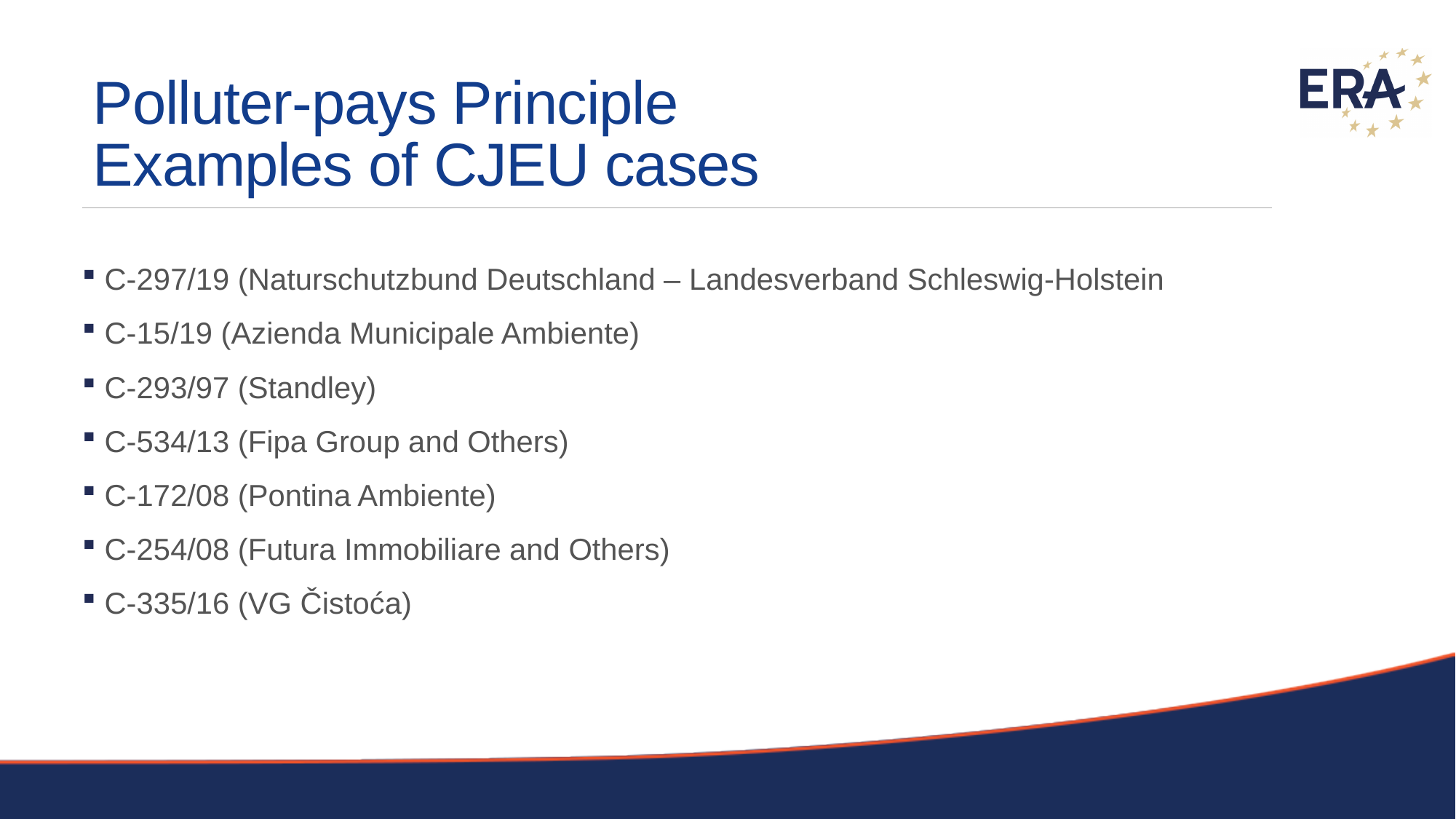

# Polluter-pays Principle Examples of CJEU cases
 C-297/19 (Naturschutzbund Deutschland – Landesverband Schleswig-Holstein
 C-15/19 (Azienda Municipale Ambiente)
 C-293/97 (Standley)
 C-534/13 (Fipa Group and Others)
 C-172/08 (Pontina Ambiente)
 C-254/08 (Futura Immobiliare and Others)
 C-335/16 (VG Čistoća)